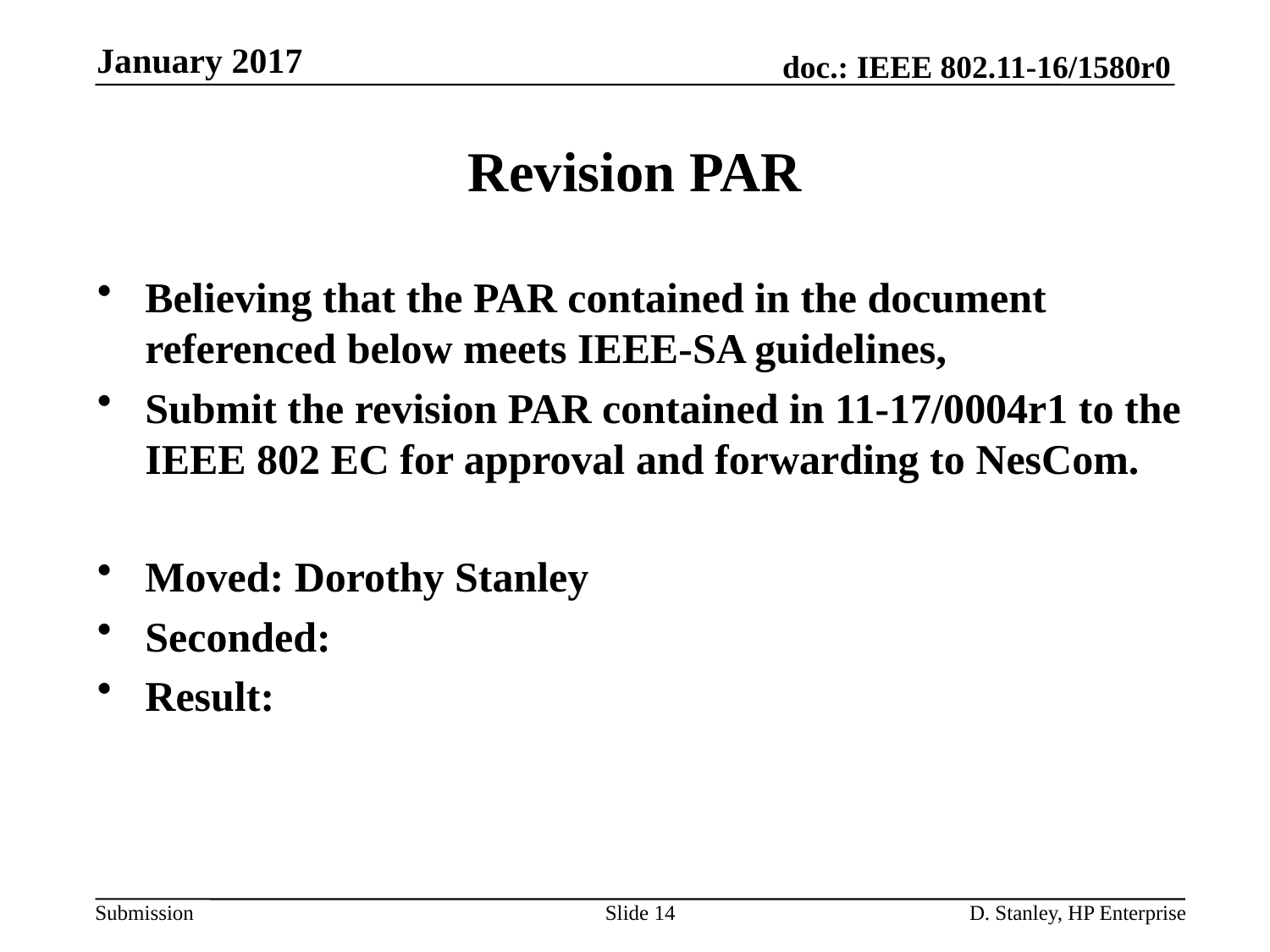

January 2017
# Revision PAR
Believing that the PAR contained in the document referenced below meets IEEE-SA guidelines,
Submit the revision PAR contained in 11-17/0004r1 to the IEEE 802 EC for approval and forwarding to NesCom.

Moved: Dorothy Stanley
Seconded:
Result:

Slide 14
D. Stanley, HP Enterprise